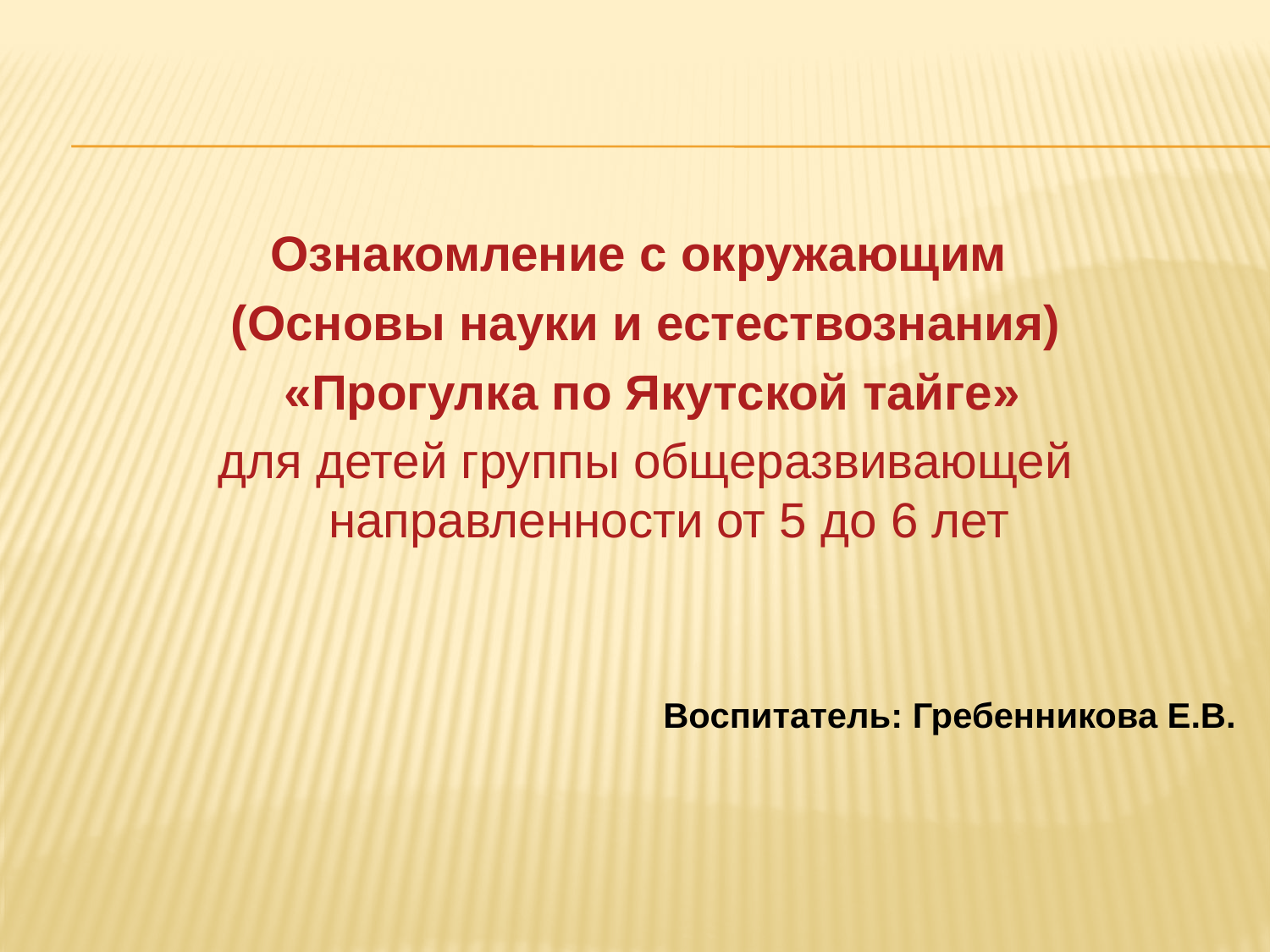

Ознакомление с окружающим
(Основы науки и естествознания)
 «Прогулка по Якутской тайге»
для детей группы общеразвивающей направленности от 5 до 6 лет

Воспитатель: Гребенникова Е.В.